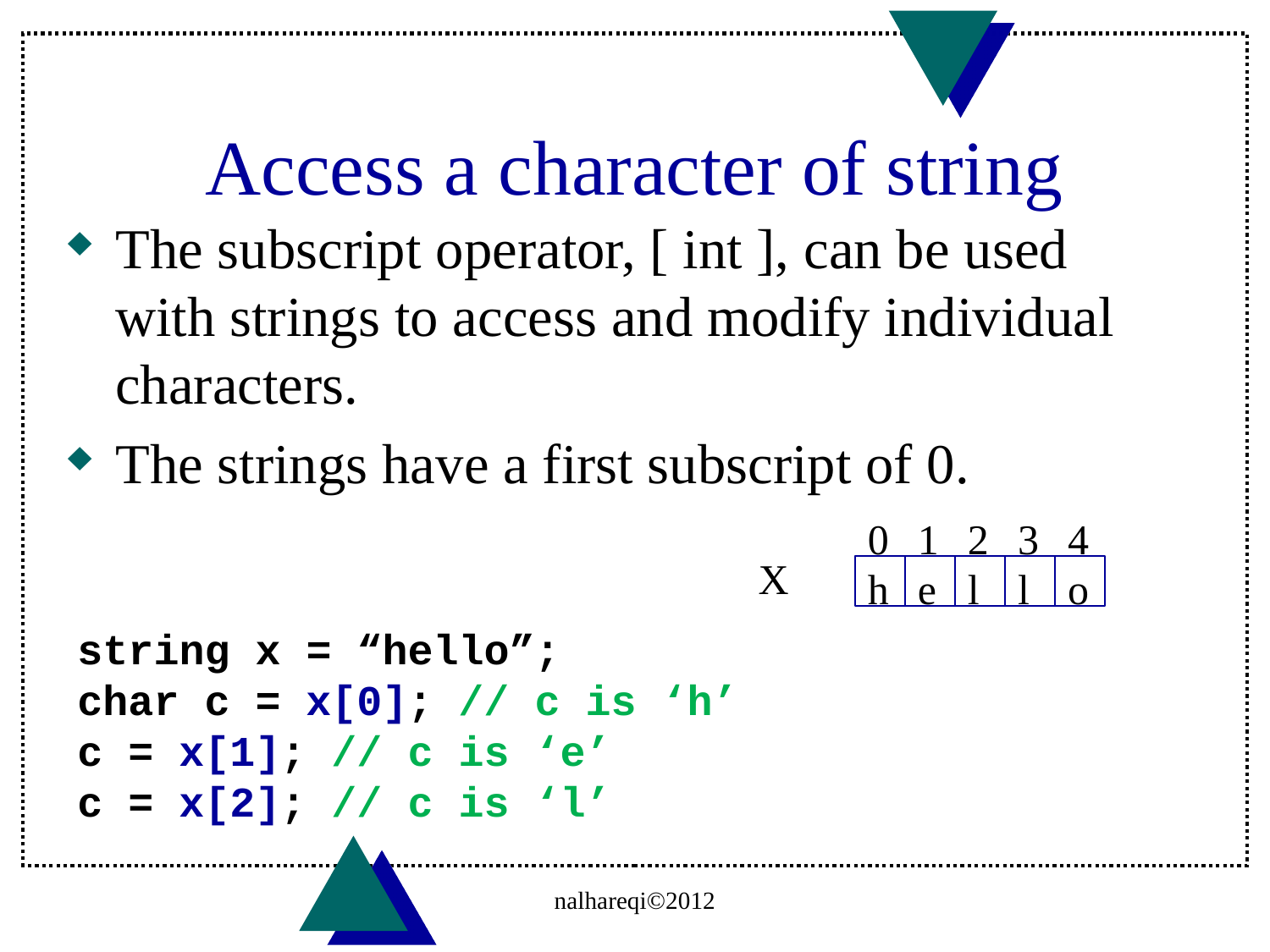

# Access a character of string
The subscript operator, [ int ], can be used with strings to access and modify individual characters.
The strings have a first subscript of 0.
0
1
2
3
4
 X
h
e
l
l
o
string x = “hello”;
char c = x[0]; // c is ‘h’
c = x[1]; // c is ‘e’
c = x[2]; // c is ‘l’
nalhareqi©2012